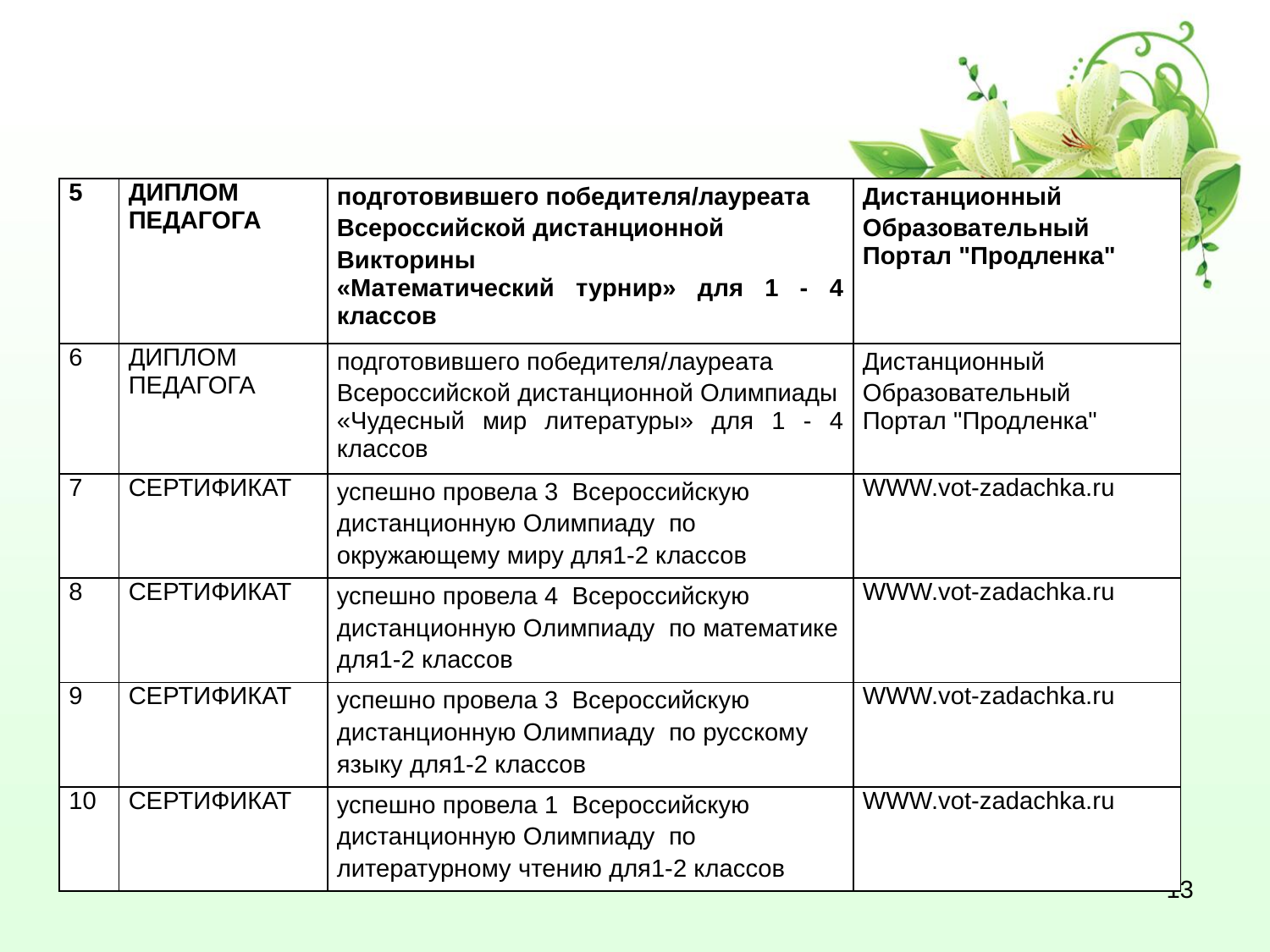

| 5 | ДИПЛОМ ПЕДАГОГА | подготовившего победителя/лауреата Всероссийской дистанционной Викторины «Математический турнир» для 1 - 4 классов | Дистанционный Образовательный Портал "Продленка" |
| --- | --- | --- | --- |
| 6 | ДИПЛОМ ПЕДАГОГА | подготовившего победителя/лауреата Всероссийской дистанционной Олимпиады «Чудесный мир литературы» для 1 - 4 классов | Дистанционный Образовательный Портал "Продленка" |
| 7 | СЕРТИФИКАТ | успешно провела 3 Всероссийскую дистанционную Олимпиаду по окружающему миру для1-2 классов | WWW.vot-zadachka.ru |
| 8 | СЕРТИФИКАТ | успешно провела 4 Всероссийскую дистанционную Олимпиаду по математике для1-2 классов | WWW.vot-zadachka.ru |
| 9 | СЕРТИФИКАТ | успешно провела 3 Всероссийскую дистанционную Олимпиаду по русскому языку для1-2 классов | WWW.vot-zadachka.ru |
| 10 | СЕРТИФИКАТ | успешно провела 1 Всероссийскую дистанционную Олимпиаду по литературному чтению для1-2 классов | WWW.vot-zadachka.ru |
13